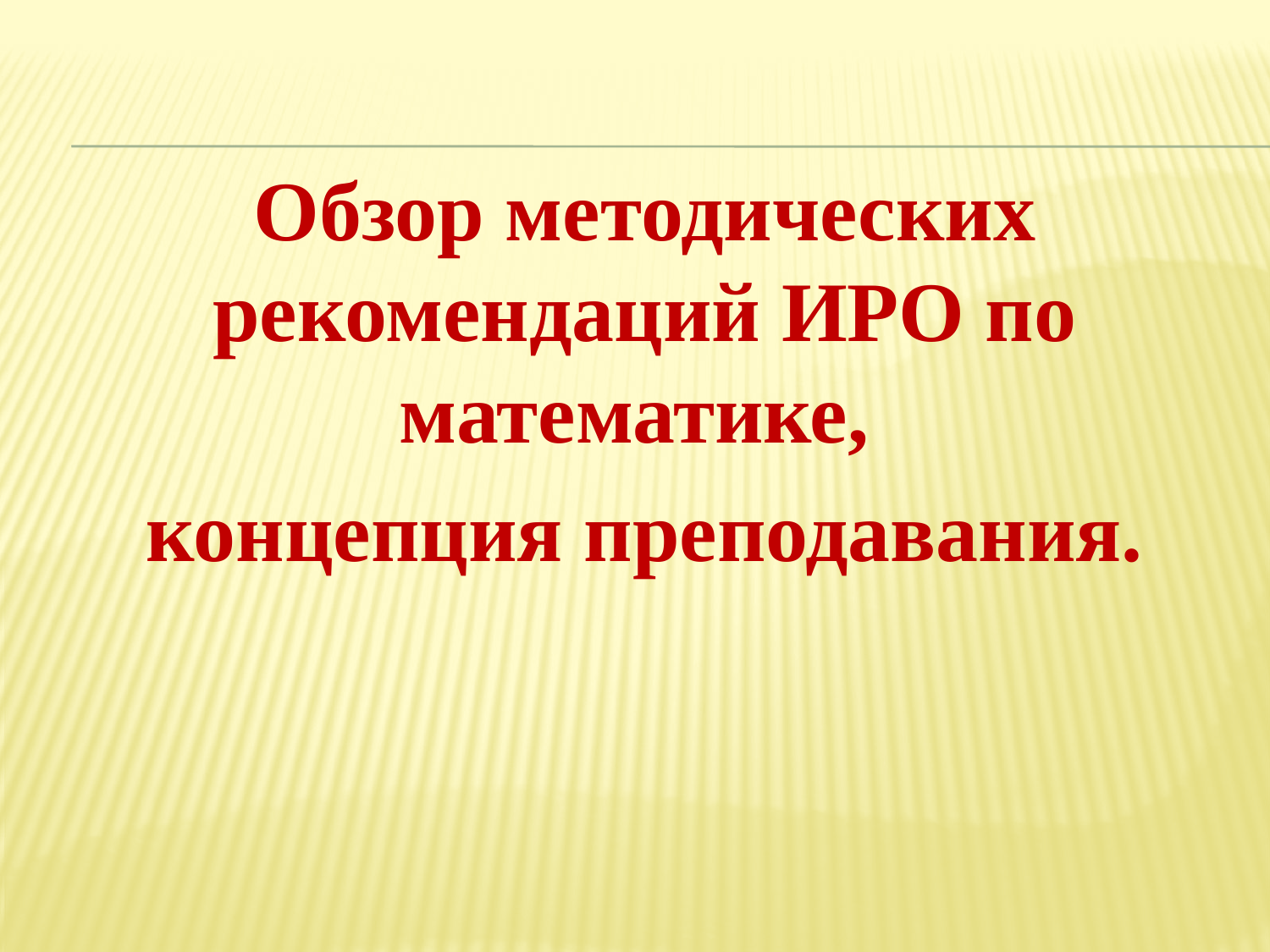

Обзор методических рекомендаций ИРО по математике,
концепция преподавания.